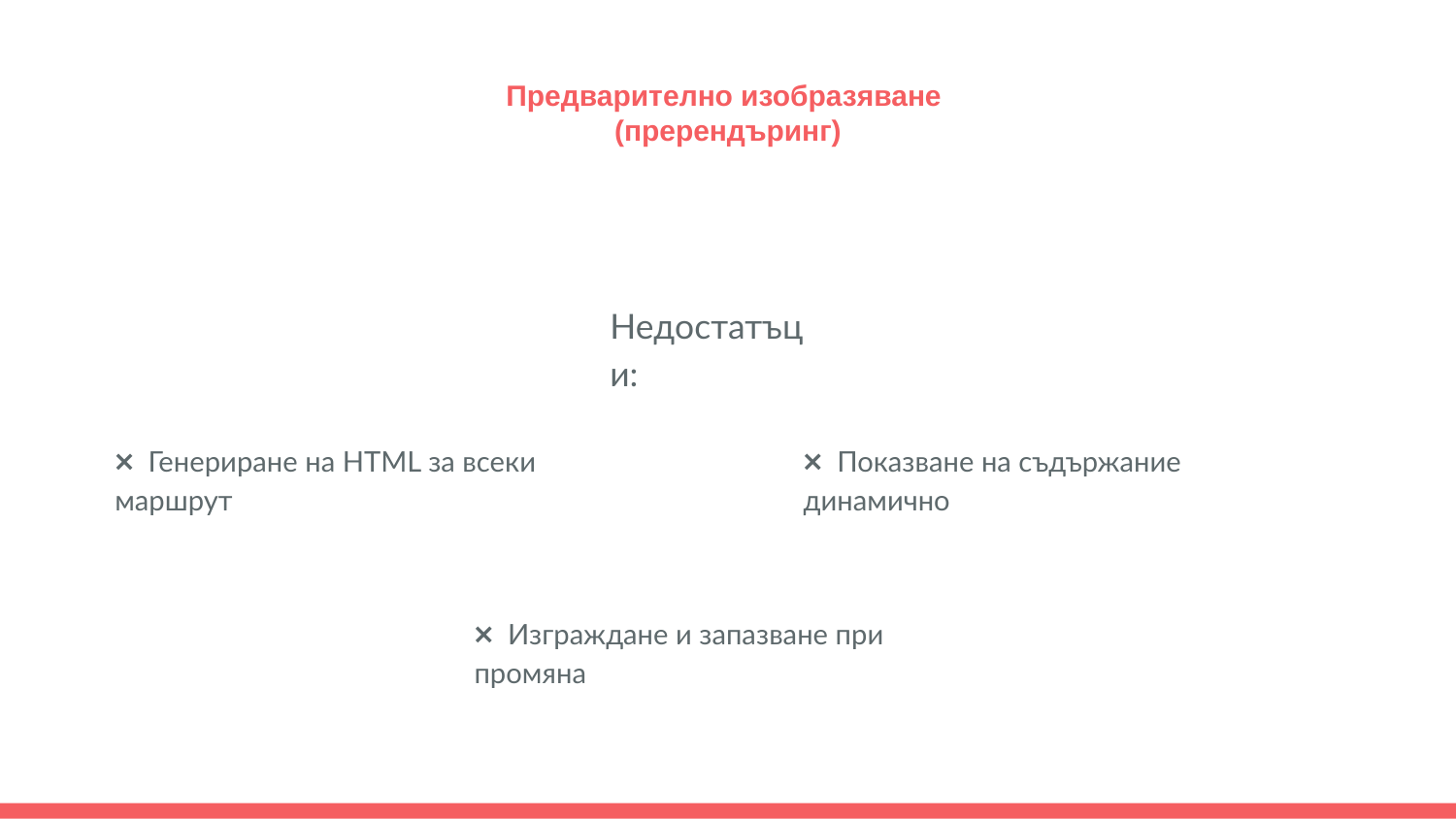

# Предварително изобразяване
(пререндъринг)
Недостатъци:

❌  Генериране на HTML за всеки маршрут

❌  Показване на съдържание динамично

❌  Изграждане и запазване при промяна